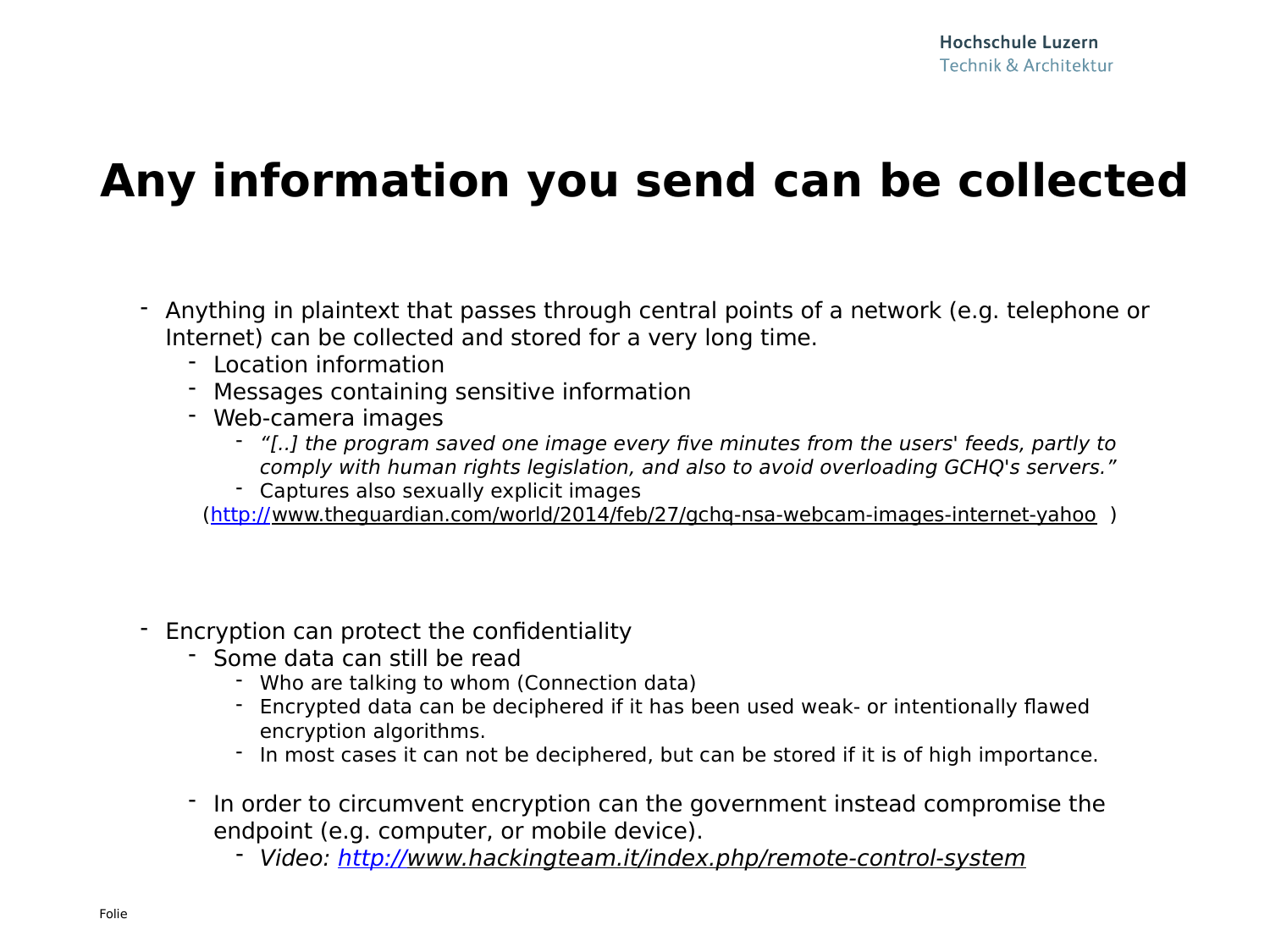

# Any information you send can be collected
Anything in plaintext that passes through central points of a network (e.g. telephone or Internet) can be collected and stored for a very long time.
Location information
Messages containing sensitive information
Web-camera images
“[..] the program saved one image every five minutes from the users' feeds, partly to comply with human rights legislation, and also to avoid overloading GCHQ's servers.”
Captures also sexually explicit images
(http://www.theguardian.com/world/2014/feb/27/gchq-nsa-webcam-images-internet-yahoo)

Encryption can protect the confidentiality
Some data can still be read
Who are talking to whom (Connection data)
Encrypted data can be deciphered if it has been used weak- or intentionally flawed encryption algorithms.
In most cases it can not be deciphered, but can be stored if it is of high importance.

In order to circumvent encryption can the government instead compromise the endpoint (e.g. computer, or mobile device).
Video: http://www.hackingteam.it/index.php/remote-control-system